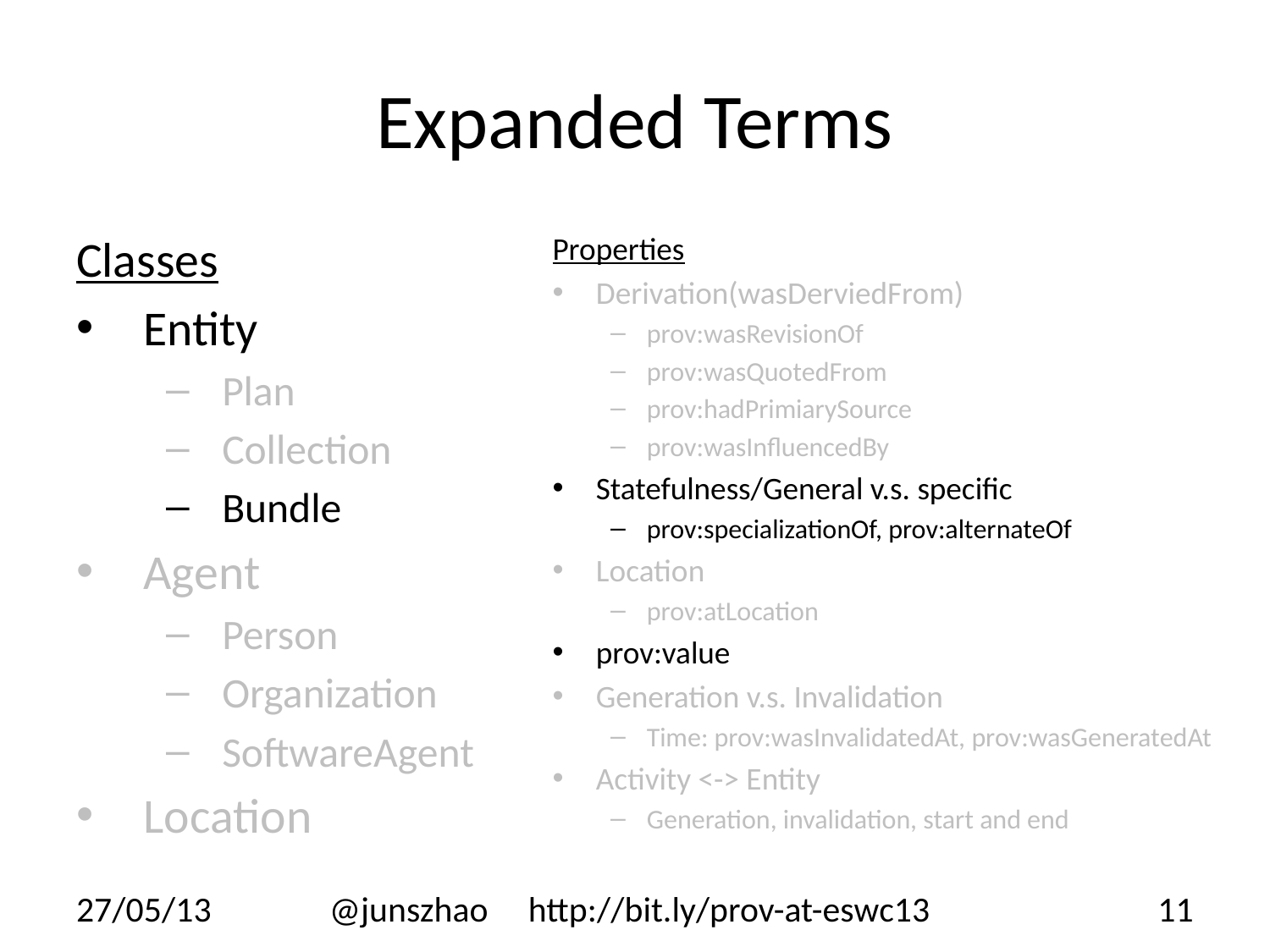

# Expanded Terms
Classes
Entity
Plan
Collection
Bundle
Agent
Person
Organization
SoftwareAgent
Location
Properties
Derivation(wasDerviedFrom)
prov:wasRevisionOf
prov:wasQuotedFrom
prov:hadPrimiarySource
prov:wasInfluencedBy
Statefulness/General v.s. specific
prov:specializationOf, prov:alternateOf
Location
prov:atLocation
prov:value
Generation v.s. Invalidation
Time: prov:wasInvalidatedAt, prov:wasGeneratedAt
Activity <-> Entity
Generation, invalidation, start and end

27/05/13
@junszhao     http://bit.ly/prov-at-eswc13
11